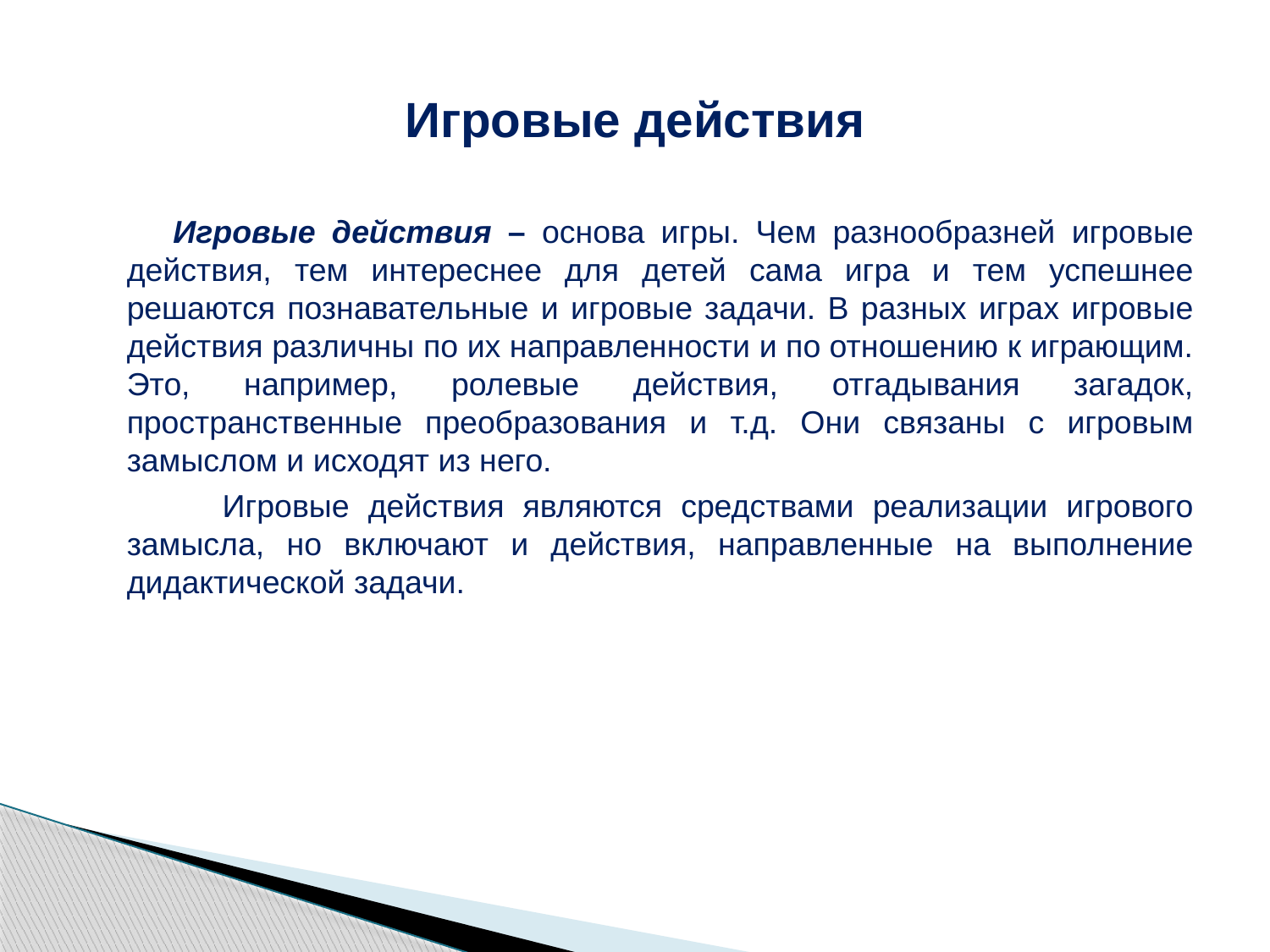

# Игровые действия
     Игровые действия – основа игры. Чем разнообразней игровые действия, тем интереснее для детей сама игра и тем успешнее решаются познавательные и игровые задачи. В разных играх игровые действия различны по их направленности и по отношению к играющим. Это, например, ролевые действия, отгадывания загадок, пространственные преобразования и т.д. Они связаны с игровым замыслом и исходят из него.
       Игровые действия являются средствами реализации игрового замысла, но включают и действия, направленные на выполнение дидактической задачи.